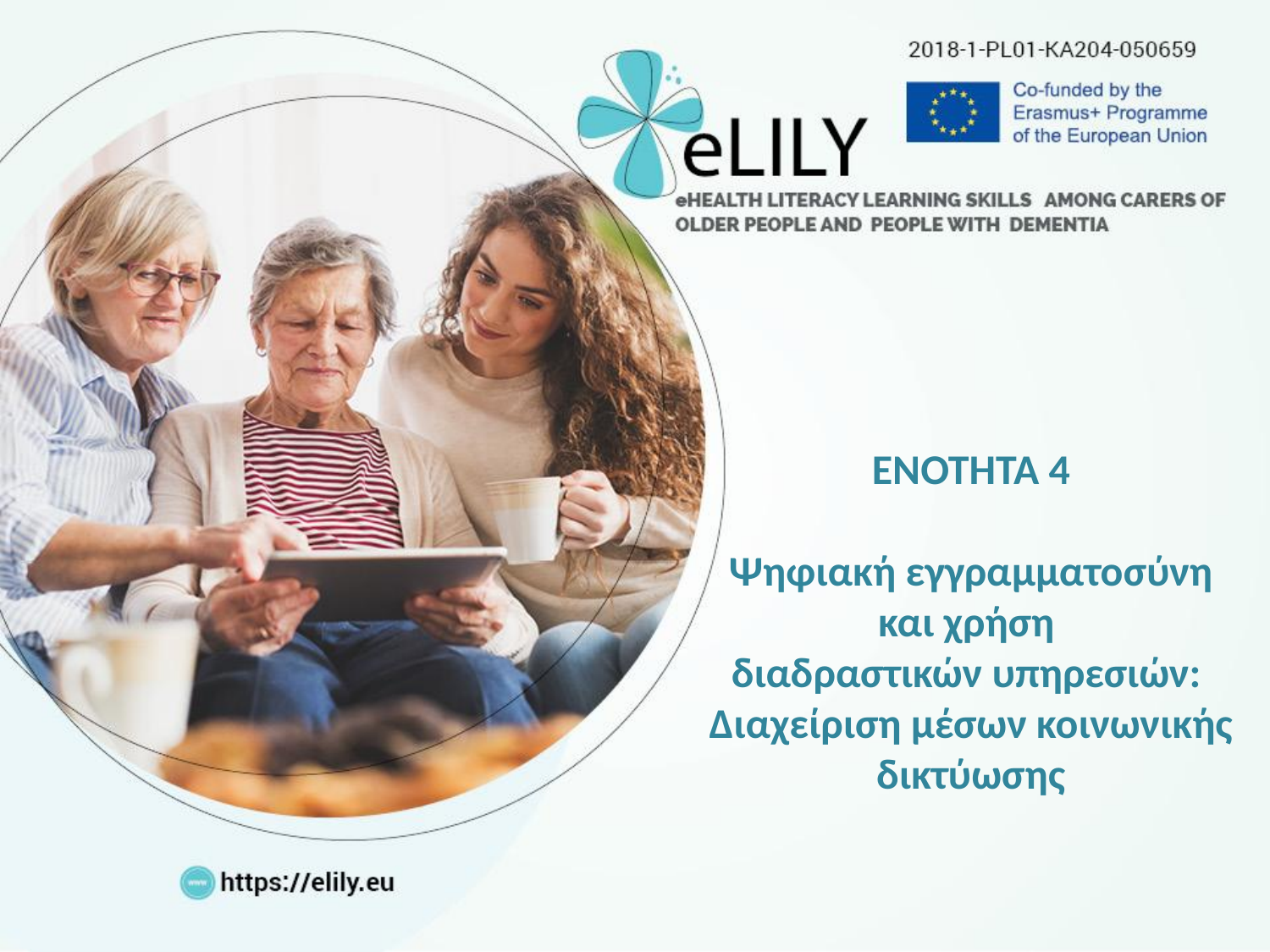

ΕΝΟΤΗΤΑ 4
Ψηφιακή εγγραμματοσύνη
και χρήση
διαδραστικών υπηρεσιών:
Διαχείριση μέσων κοινωνικής δικτύωσης